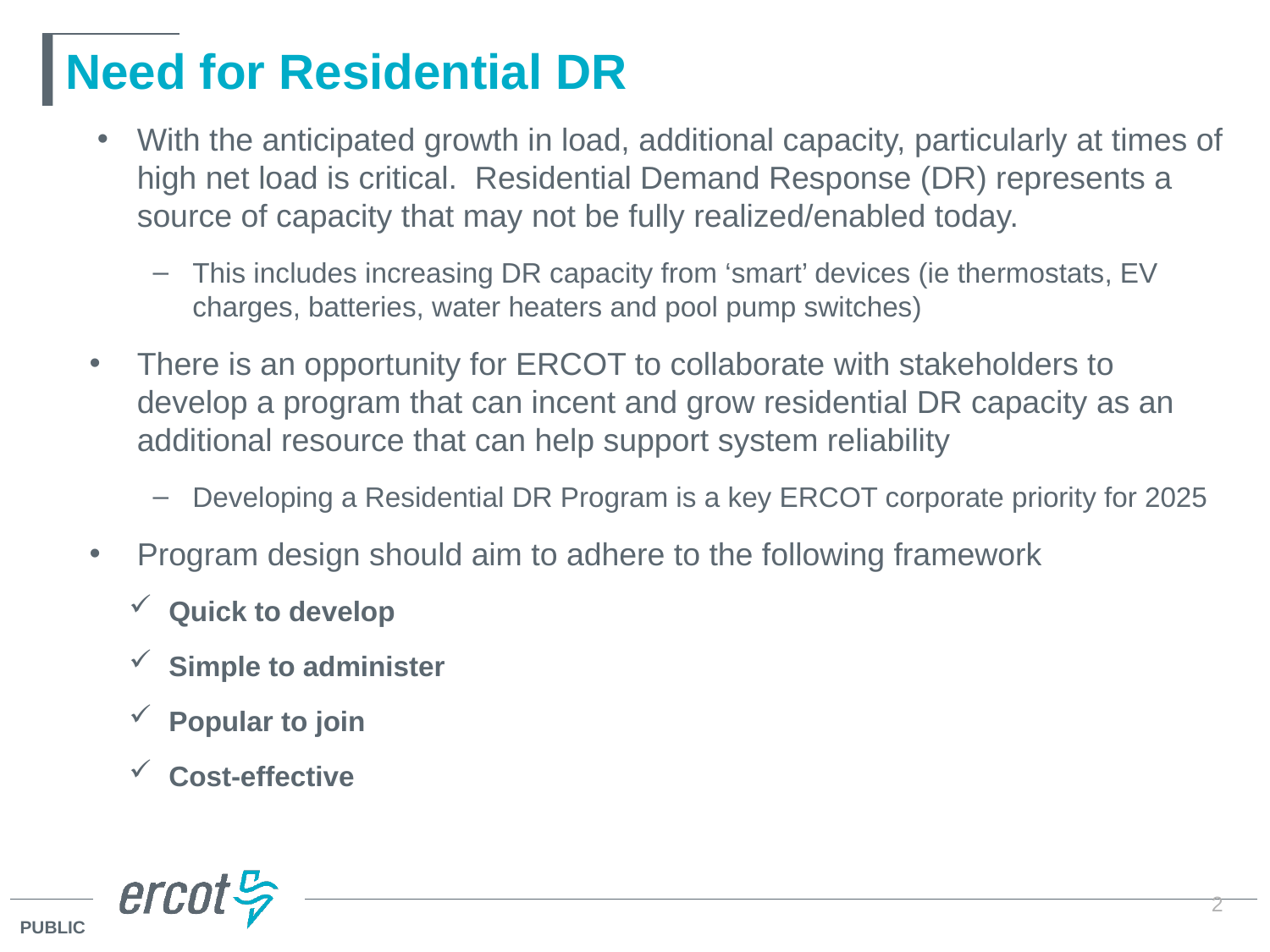

# Need for Residential DR
With the anticipated growth in load, additional capacity, particularly at times of high net load is critical.  Residential Demand Response (DR) represents a source of capacity that may not be fully realized/enabled today.
This includes increasing DR capacity from ‘smart’ devices (ie thermostats, EV charges, batteries, water heaters and pool pump switches)
There is an opportunity for ERCOT to collaborate with stakeholders to develop a program that can incent and grow residential DR capacity as an additional resource that can help support system reliability
Developing a Residential DR Program is a key ERCOT corporate priority for 2025
Program design should aim to adhere to the following framework
Quick to develop
Simple to administer
Popular to join
Cost-effective

2